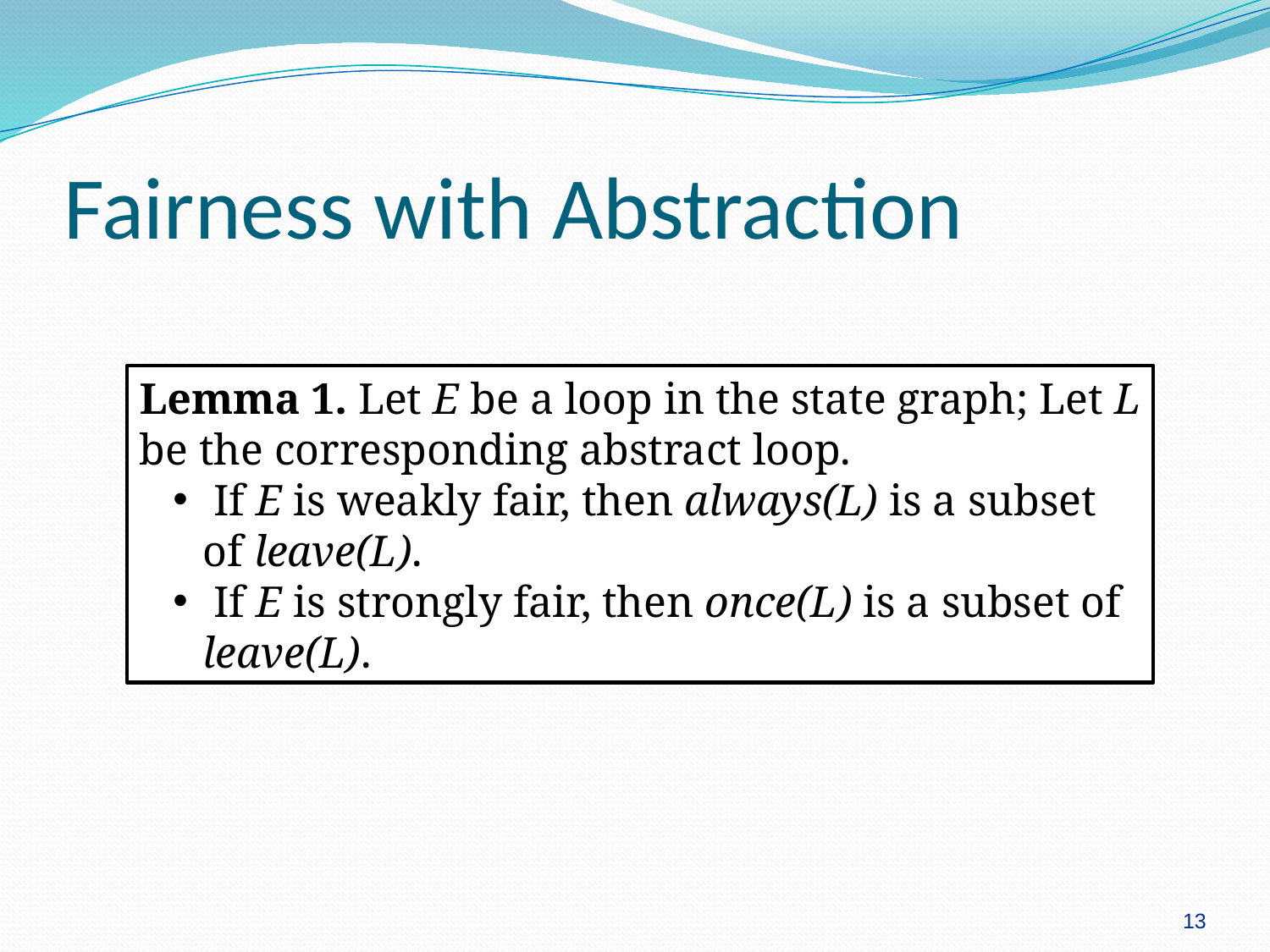

# Fairness with Abstraction
Lemma 1. Let E be a loop in the state graph; Let L be the corresponding abstract loop.
 If E is weakly fair, then always(L) is a subset of leave(L).
 If E is strongly fair, then once(L) is a subset of leave(L).
13